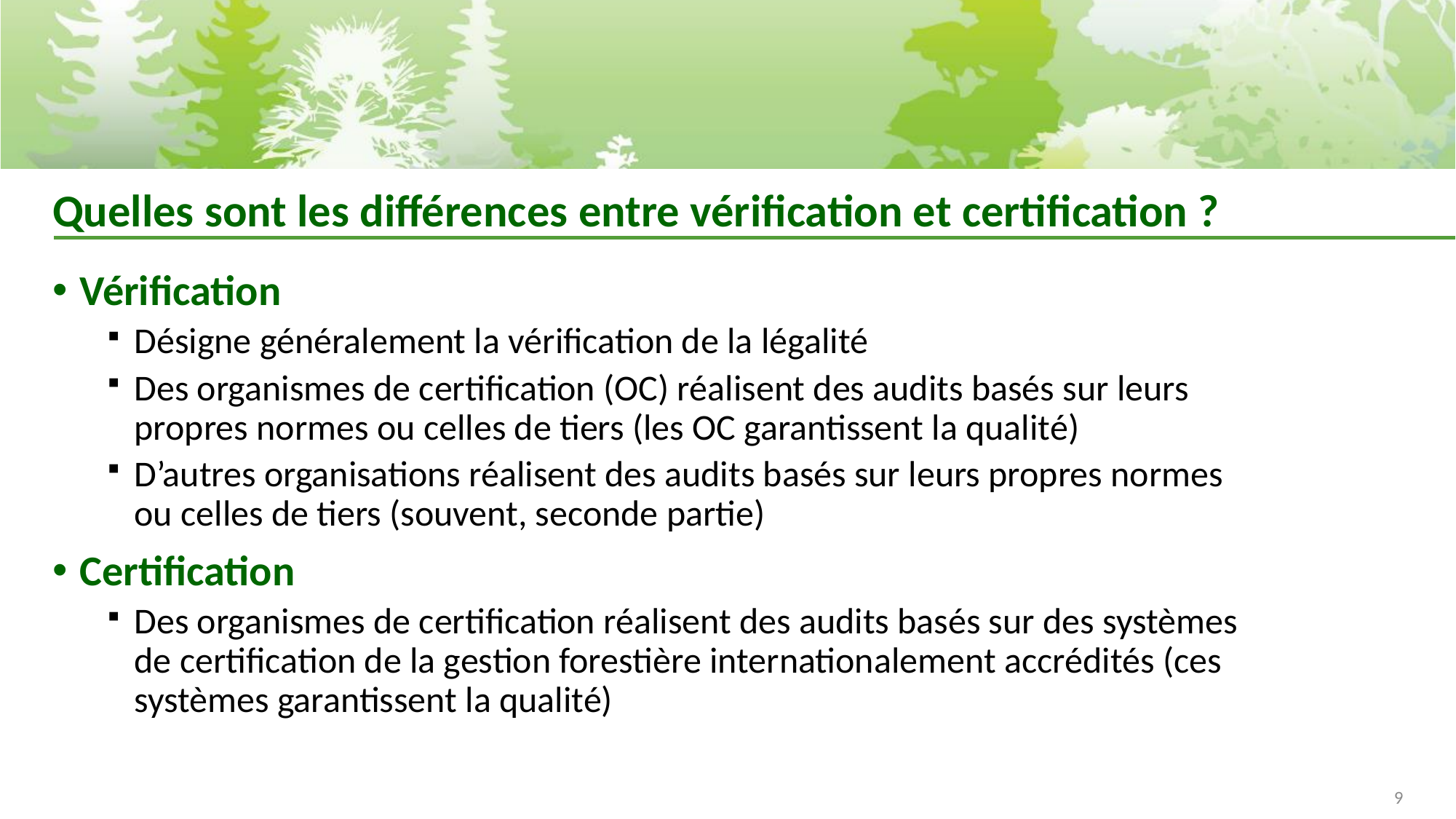

# Quelles sont les différences entre vérification et certification ?
Vérification
Désigne généralement la vérification de la légalité
Des organismes de certification (OC) réalisent des audits basés sur leurs propres normes ou celles de tiers (les OC garantissent la qualité)
D’autres organisations réalisent des audits basés sur leurs propres normes ou celles de tiers (souvent, seconde partie)
Certification
Des organismes de certification réalisent des audits basés sur des systèmes de certification de la gestion forestière internationalement accrédités (ces systèmes garantissent la qualité)

9